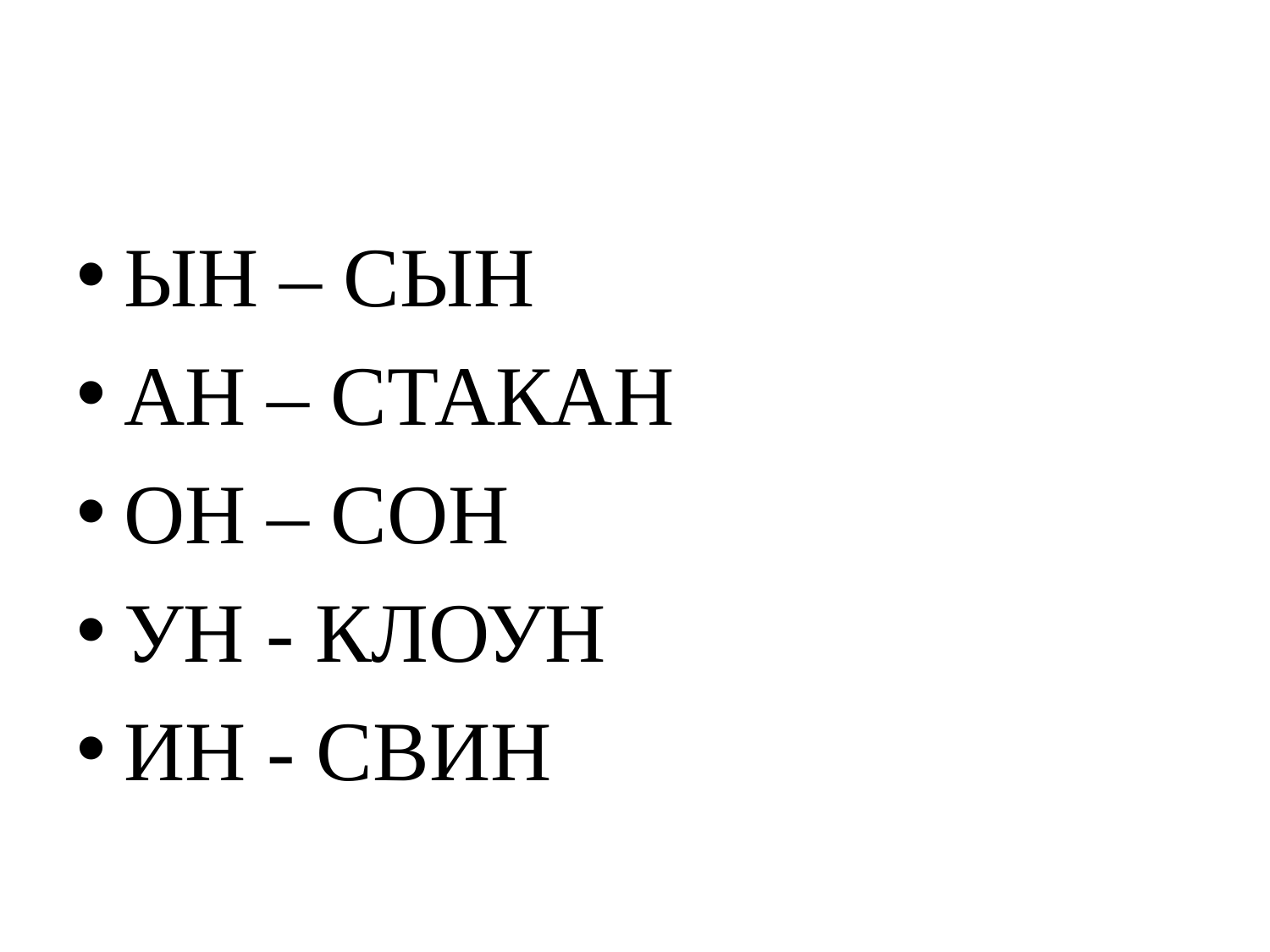

#
ЫН – СЫН
АН – СТАКАН
ОН – СОН
УН - КЛОУН
ИН - СВИН